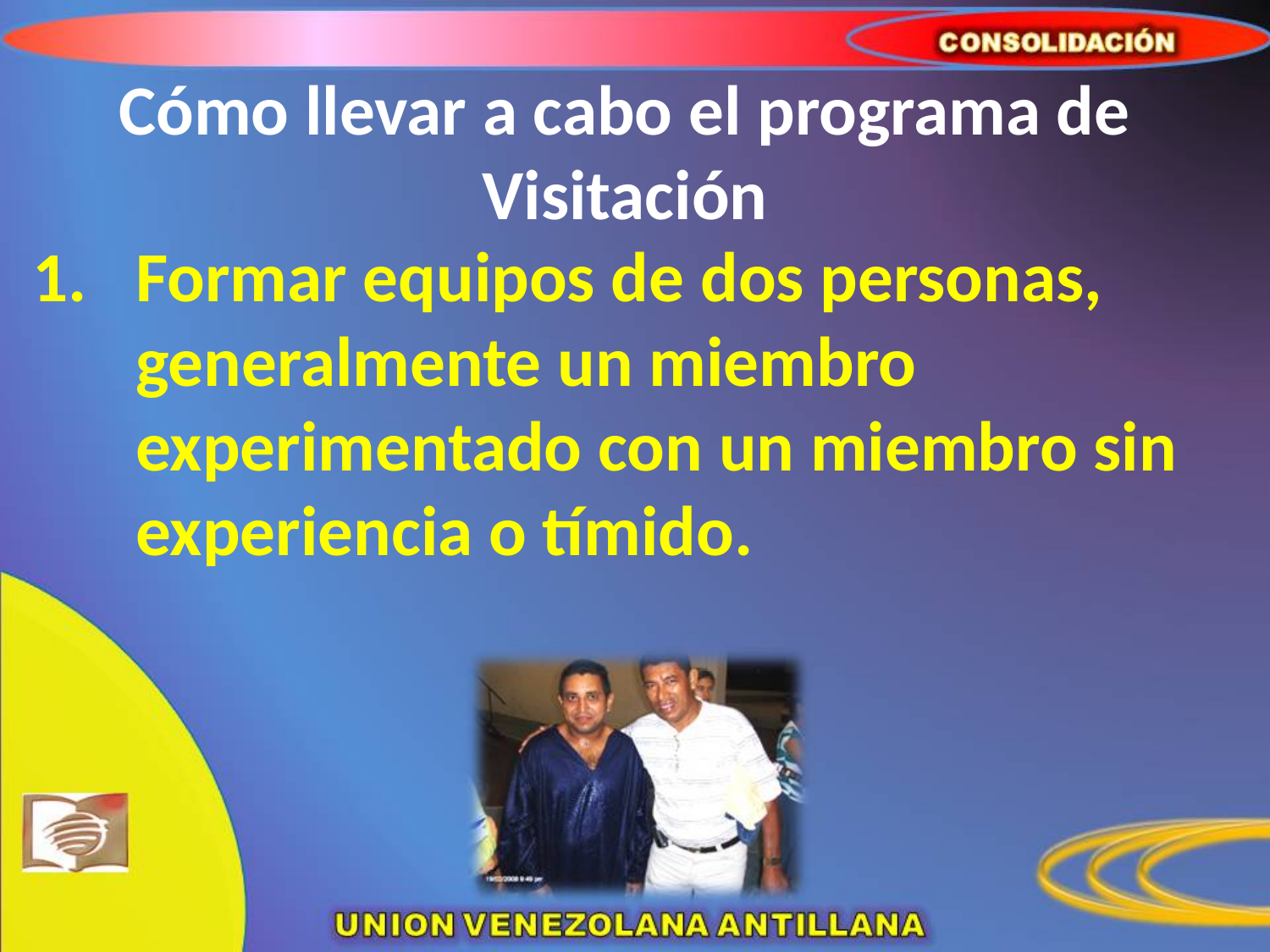

# Cómo llevar a cabo el programa de Visitación
Formar equipos de dos personas, generalmente un miembro experimentado con un miembro sin experiencia o tímido.